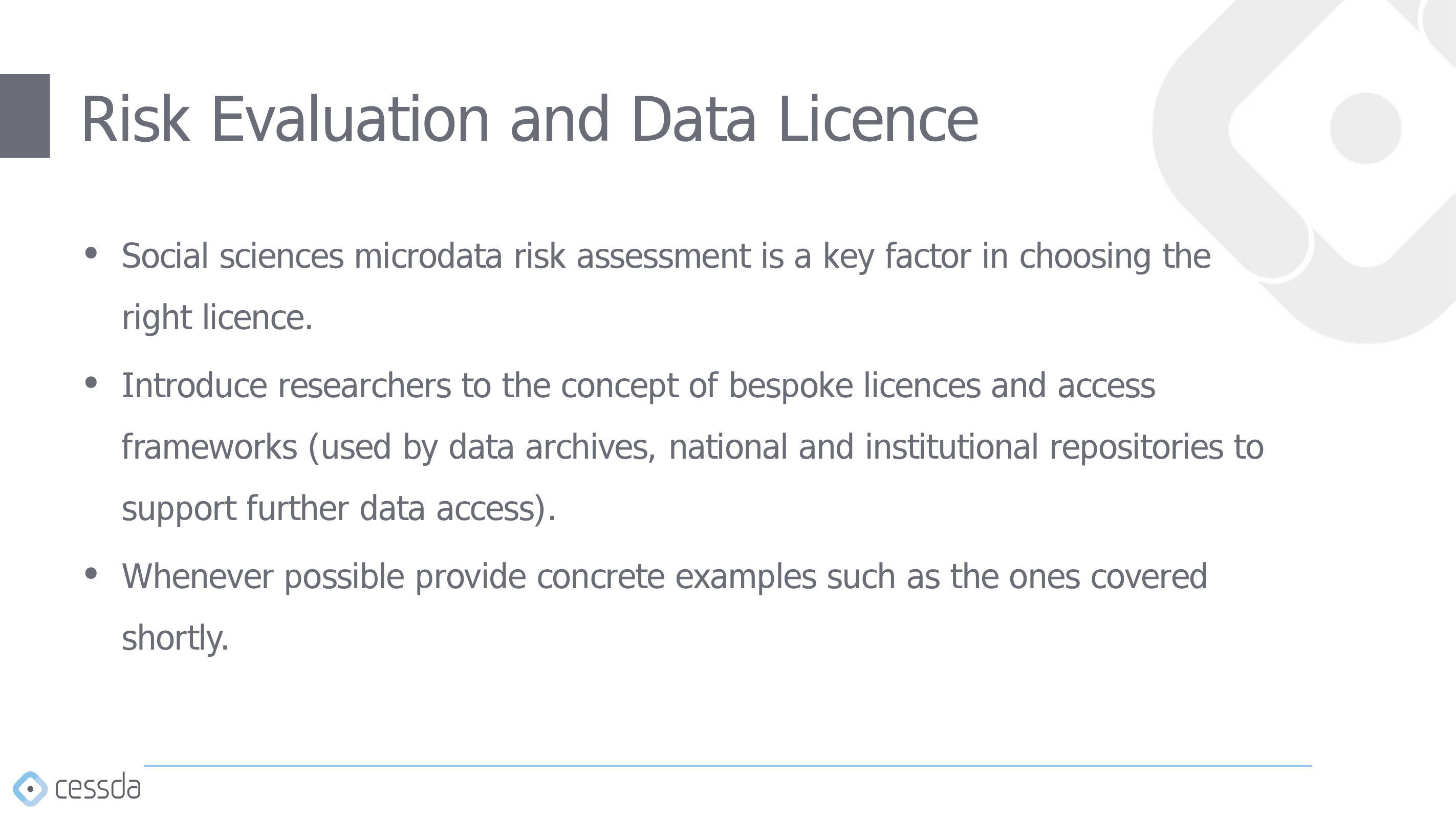

# Risk Evaluation and Data Licence
Social sciences microdata risk assessment is a key factor in choosing the right licence.
Introduce researchers to the concept of bespoke licences and access frameworks (used by data archives, national and institutional repositories to support further data access).
Whenever possible provide concrete examples such as the ones covered shortly.